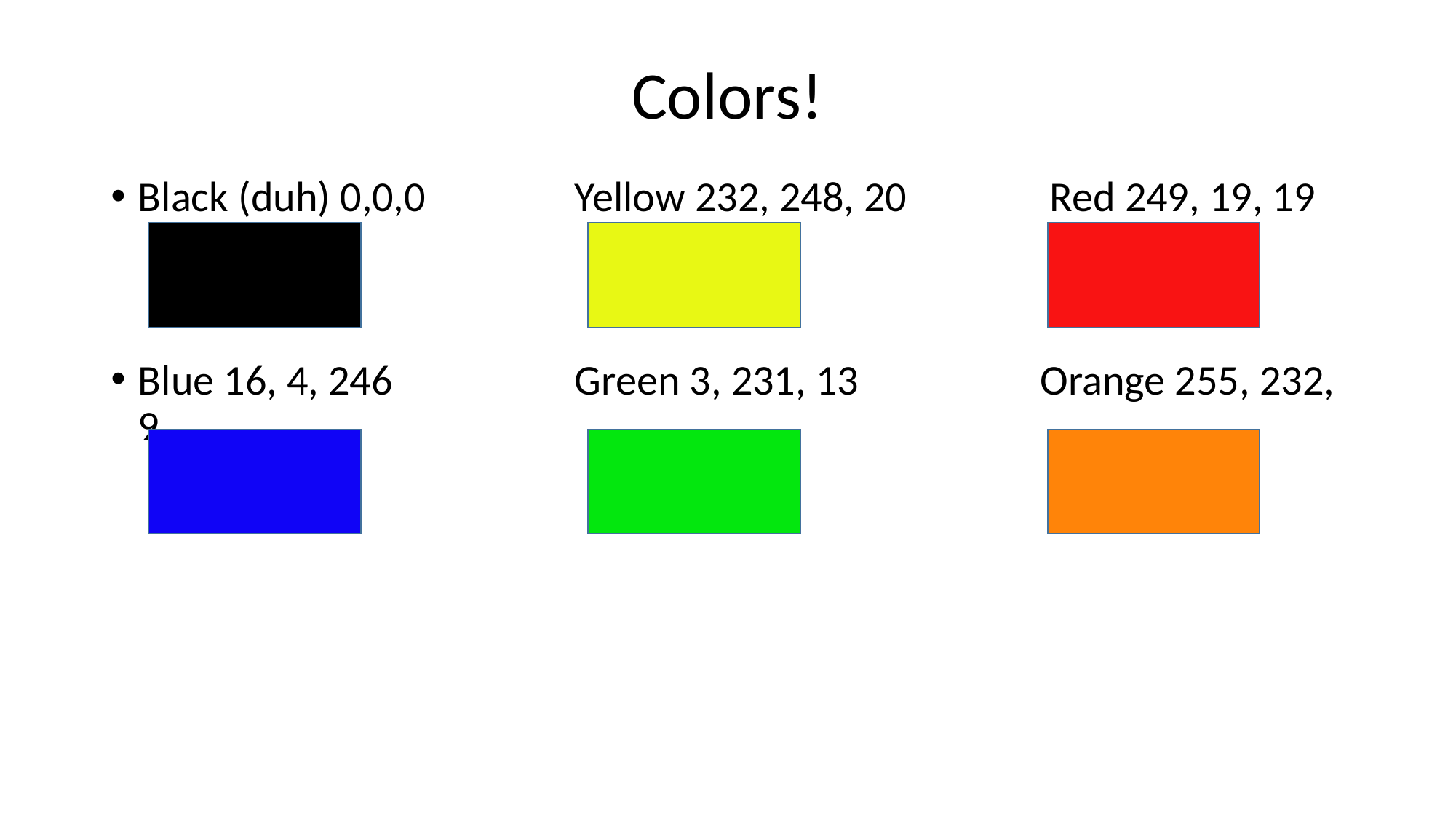

# Colors!
Black (duh) 0,0,0		Yellow 232, 248, 20	    Red 249, 19, 19

Blue 16, 4, 246		Green 3, 231, 13		   Orange 255, 232, 9